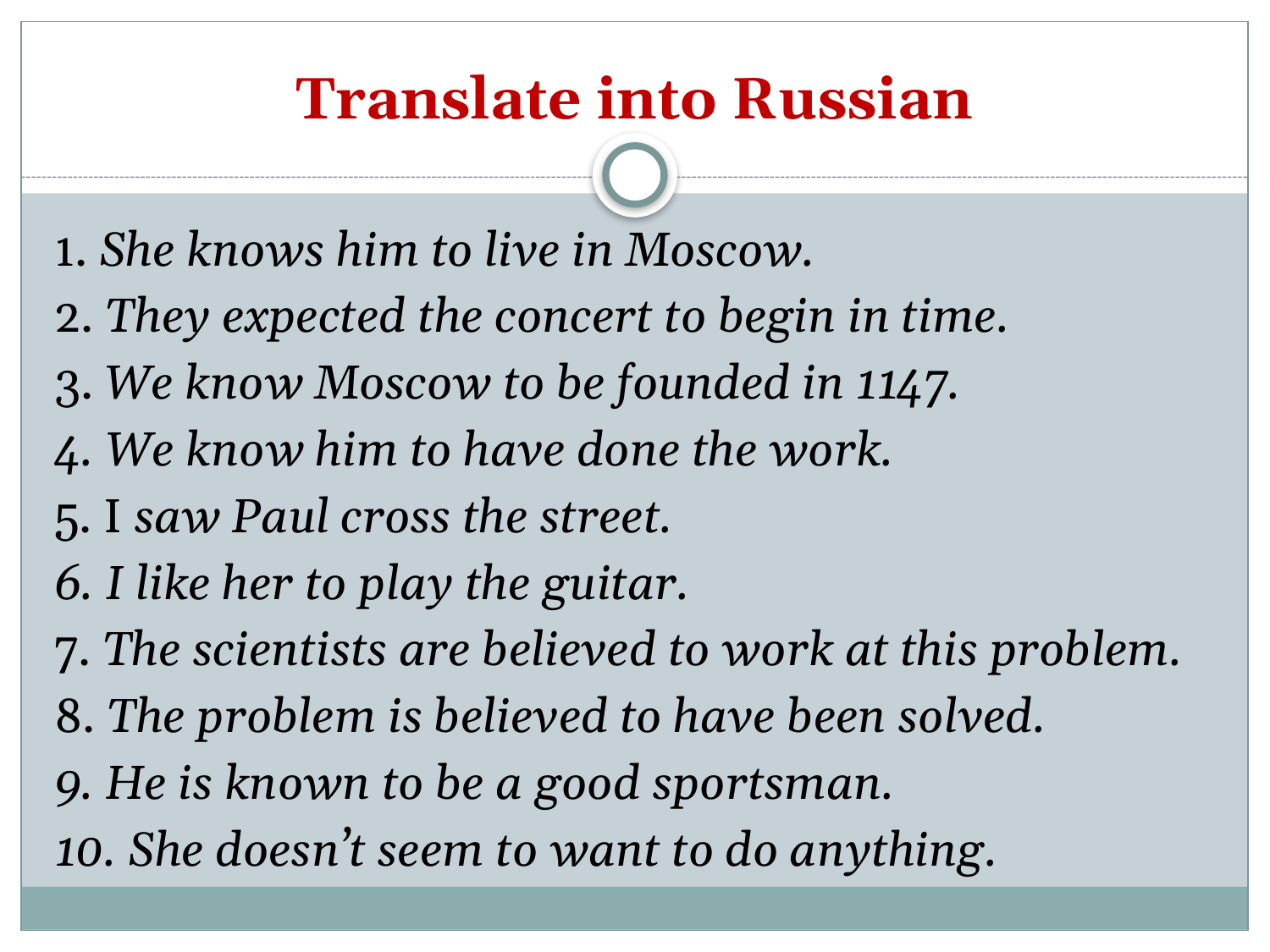

# Translate into Russian
1. She knows him to live in Moscow.
2. They expected the concert to begin in time.
3. We know Moscow to be founded in 1147.
4. We know him to have done the work.
5. I saw Paul cross the street.
6. I like her to play the guitar.
7. The scientists are believed to work at this problem.
8. The problem is believed to have been solved.
9. He is known to be a good sportsman.
10. She doesn’t seem to want to do anything.